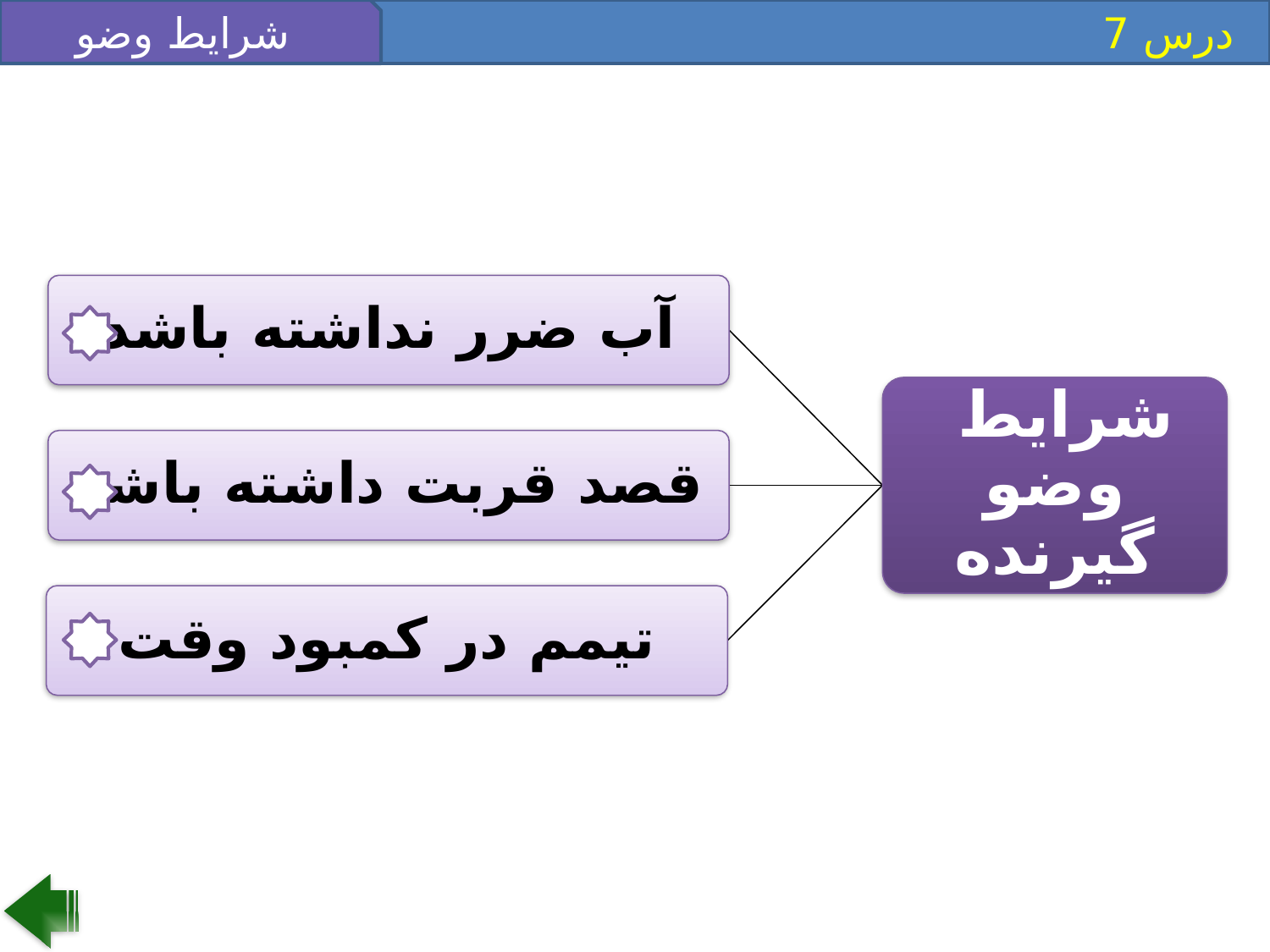

شرايط وضو
 درس 7
آب ضرر نداشته باشد

شرايط
وضو گيرنده
قصد قربت داشته باشد

تيمم در کمبود وقت